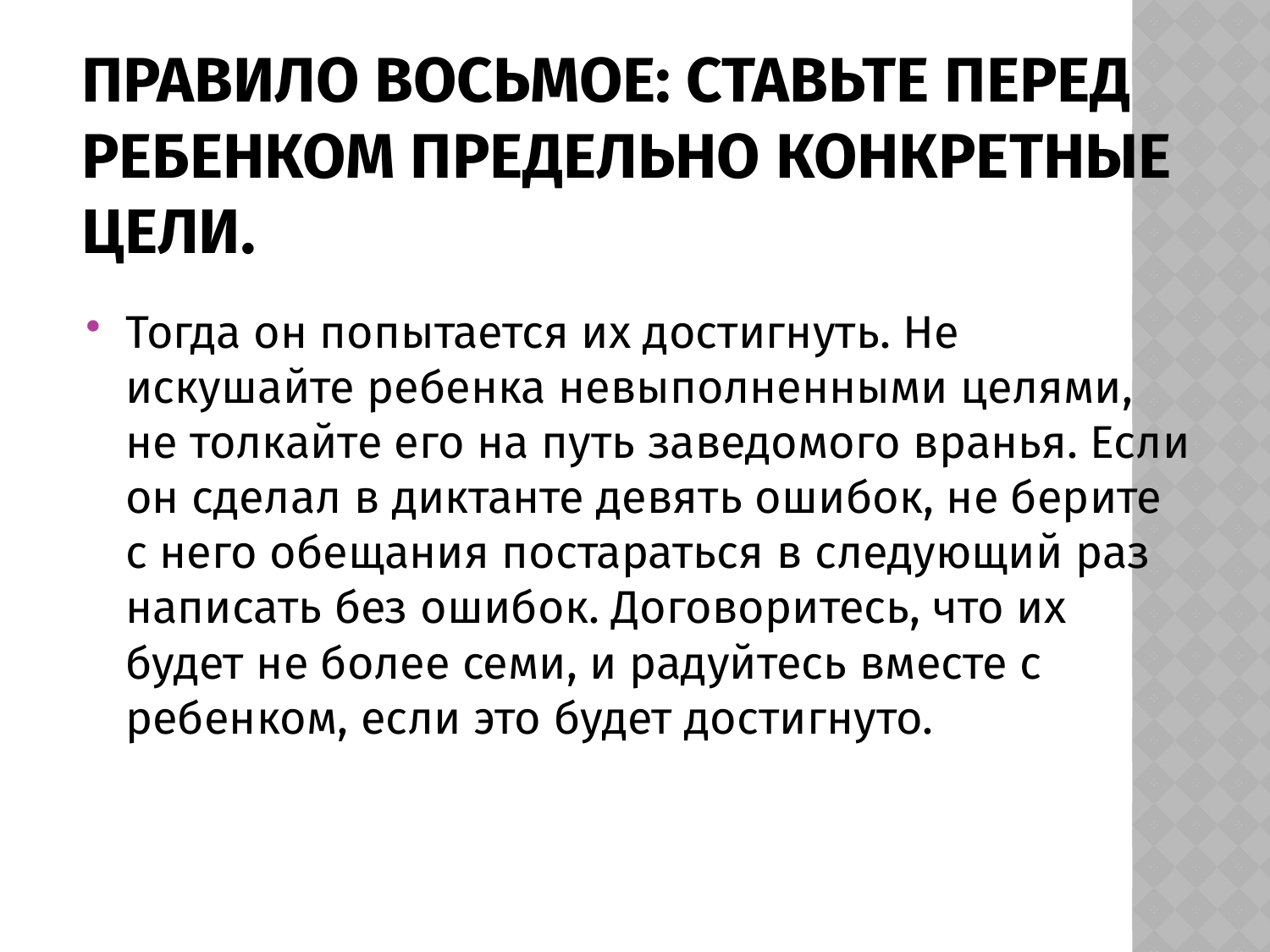

# Правило восьмое: ставьте перед ребенком предельно конкретные цели.
Тогда он попытается их достигнуть. Не искушайте ребенка невыполненными целями, не толкайте его на путь заведомого вранья. Если он сделал в диктанте девять ошибок, не берите с него обещания постараться в следующий раз написать без ошибок. Договоритесь, что их будет не более семи, и радуйтесь вместе с ребенком, если это будет достигнуто.